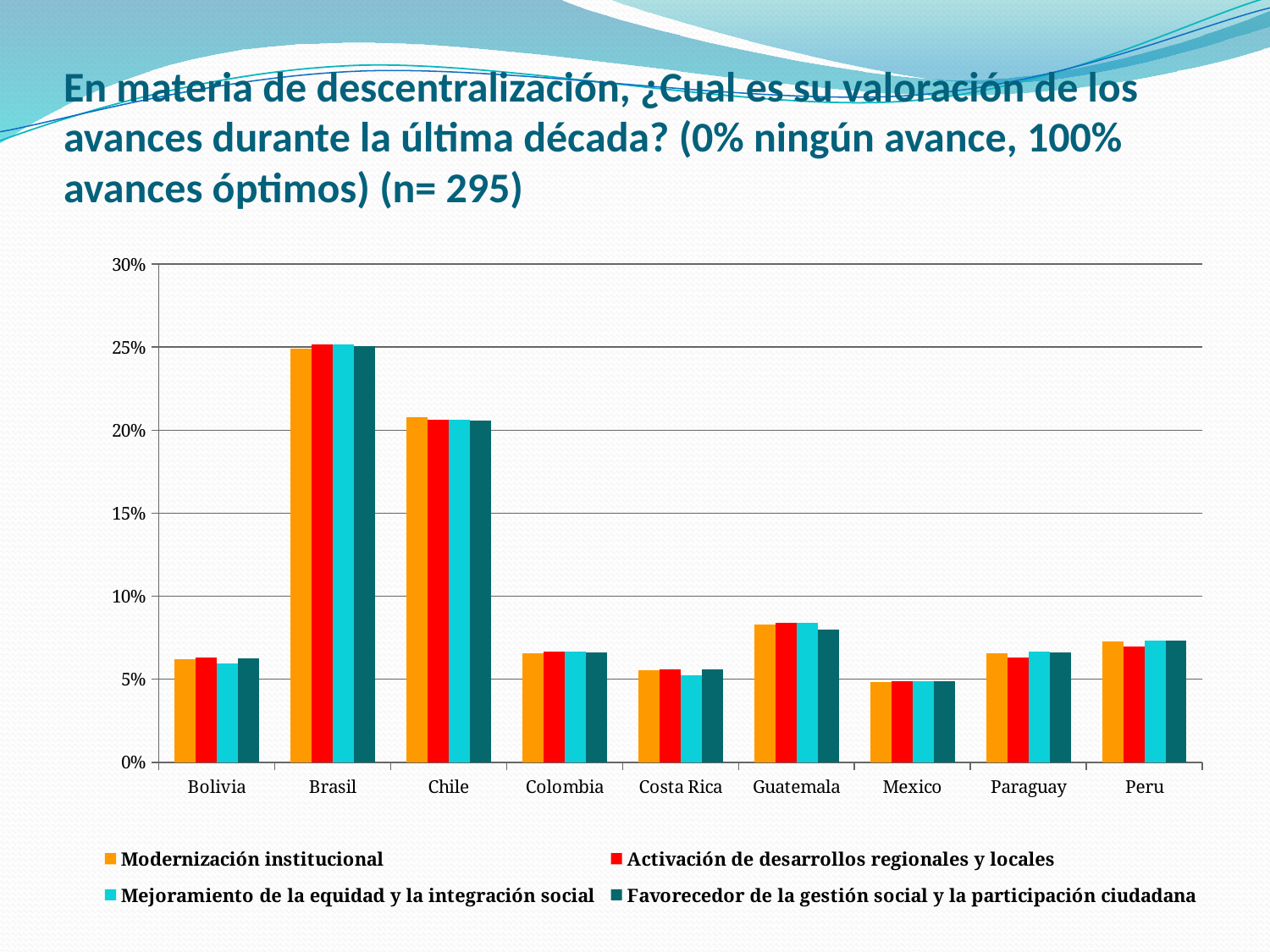

# En materia de descentralización, ¿Cual es su valoración de los avances durante la última década? (0% ningún avance, 100% avances óptimos) (n= 295)

### Chart

| Category | Modernización institucional | Activación de desarrollos regionales y locales | Mejoramiento de la equidad y la integración social | Favorecedor de la gestión social y la participación ciudadana |
|---|---|---|---|---|
| Bolivia | 0.06228373702422161 | 0.06293706293706294 | 0.05944055944055944 | 0.06271777003484343 |
| Brasil | 0.2491349480968859 | 0.2517482517482518 | 0.2517482517482518 | 0.2508710801393728 |
| Chile | 0.20761245674740525 | 0.2062937062937063 | 0.2062937062937063 | 0.2055749128919861 |
| Colombia | 0.06574394463667822 | 0.06643356643356643 | 0.06643356643356643 | 0.06620209059233449 |
| Costa Rica | 0.05536332179930804 | 0.055944055944055895 | 0.05244755244755245 | 0.05574912891986063 |
| Guatemala | 0.08304498269896216 | 0.08391608391608404 | 0.08391608391608404 | 0.08013937282229981 |
| Mexico | 0.048442906574394456 | 0.04895104895104897 | 0.04895104895104897 | 0.048780487804878196 |
| Paraguay | 0.06574394463667822 | 0.06293706293706294 | 0.06643356643356643 | 0.06620209059233449 |
| Peru | 0.07266435986159171 | 0.06993006993006994 | 0.07342657342657342 | 0.07317073170731707 |